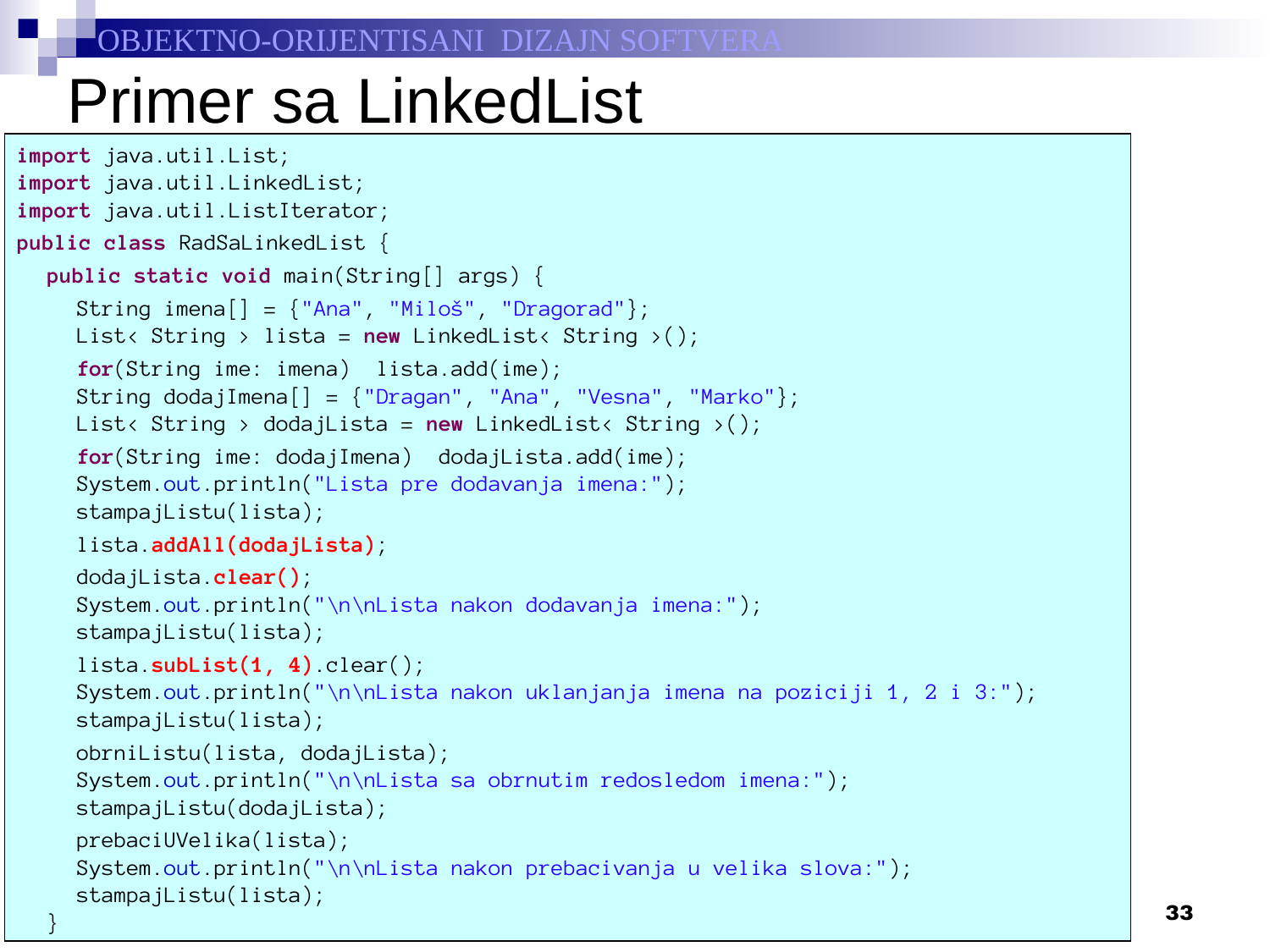

# Primer sa LinkedList
import java.util.List;
import java.util.LinkedList;
import java.util.ListIterator;
public class RadSaLinkedList {
	public static void main(String[] args) {
		String imena[] = {"Ana", "Miloš", "Dragorad"};
		List< String > lista = new LinkedList< String >();
		for(String ime: imena)  lista.add(ime);
		String dodajImena[] = {"Dragan", "Ana", "Vesna", "Marko"};
		List< String > dodajLista = new LinkedList< String >();
		for(String ime: dodajImena)  dodajLista.add(ime);
		System.out.println("Lista pre dodavanja imena:");
		stampajListu(lista);
		lista.addAll(dodajLista);
		dodajLista.clear();
		System.out.println("\n\nLista nakon dodavanja imena:");
		stampajListu(lista);
		lista.subList(1, 4).clear();
		System.out.println("\n\nLista nakon uklanjanja imena na poziciji 1, 2 i 3:");
		stampajListu(lista);
		obrniListu(lista, dodajLista);
		System.out.println("\n\nLista sa obrnutim redosledom imena:");
		stampajListu(dodajLista);
		prebaciUVelika(lista);
		System.out.println("\n\nLista nakon prebacivanja u velika slova:");
		stampajListu(lista);
	}
33